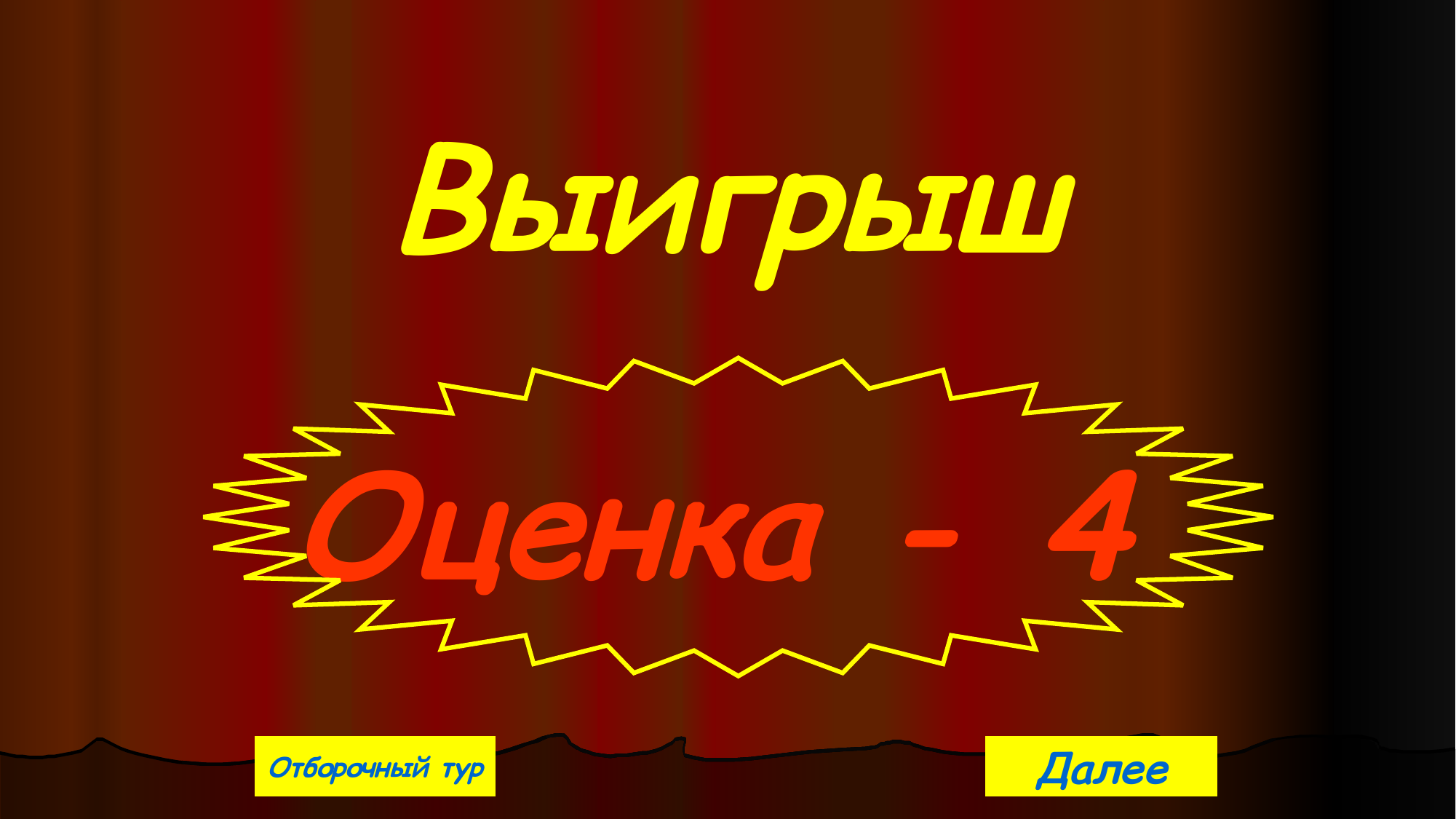

Выигрыш

Оценка -  4
Отборочный тур
Далее